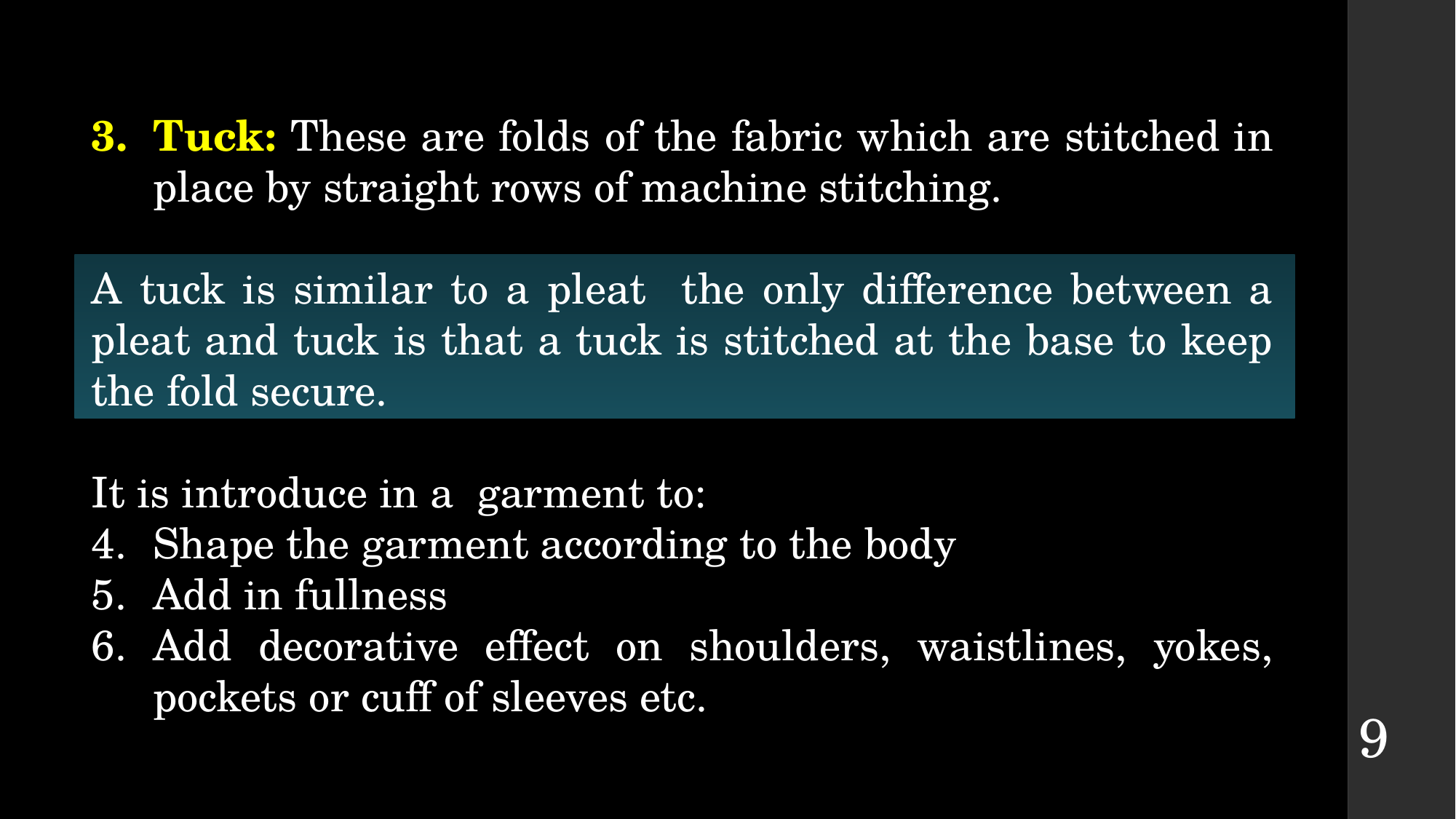

Tuck: These are folds of the fabric which are stitched in place by straight rows of machine stitching.

A tuck is similar to a pleat  the only difference between a pleat and tuck is that a tuck is stitched at the base to keep the fold secure.

It is introduce in a  garment to:
Shape the garment according to the body
Add in fullness
Add decorative effect on shoulders, waistlines, yokes, pockets or cuff of sleeves etc.

9